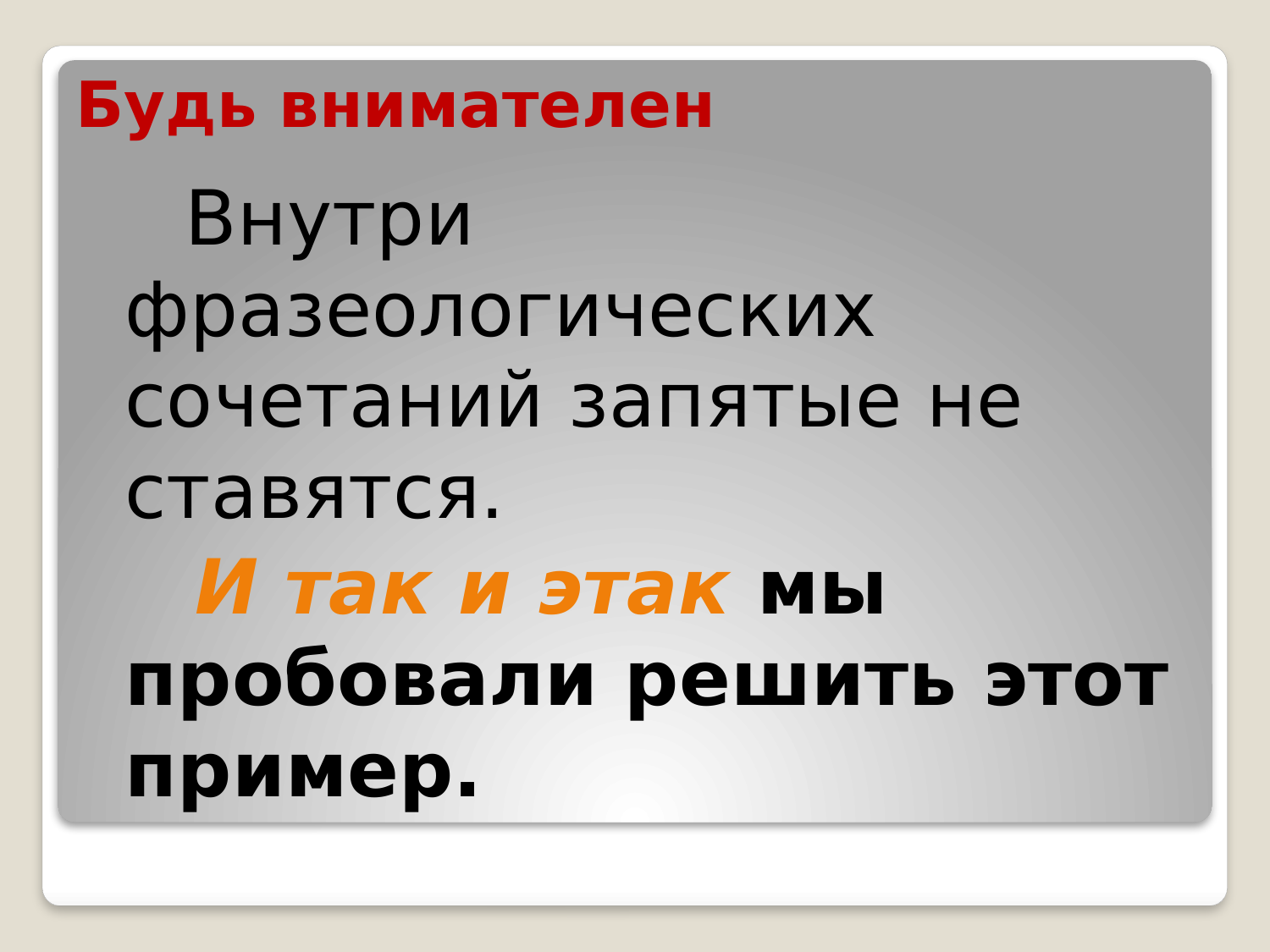

# Будь внимателен
    Внутри фразеологических сочетаний запятые не ставятся.
    И так и этак мы пробовали решить этот пример.